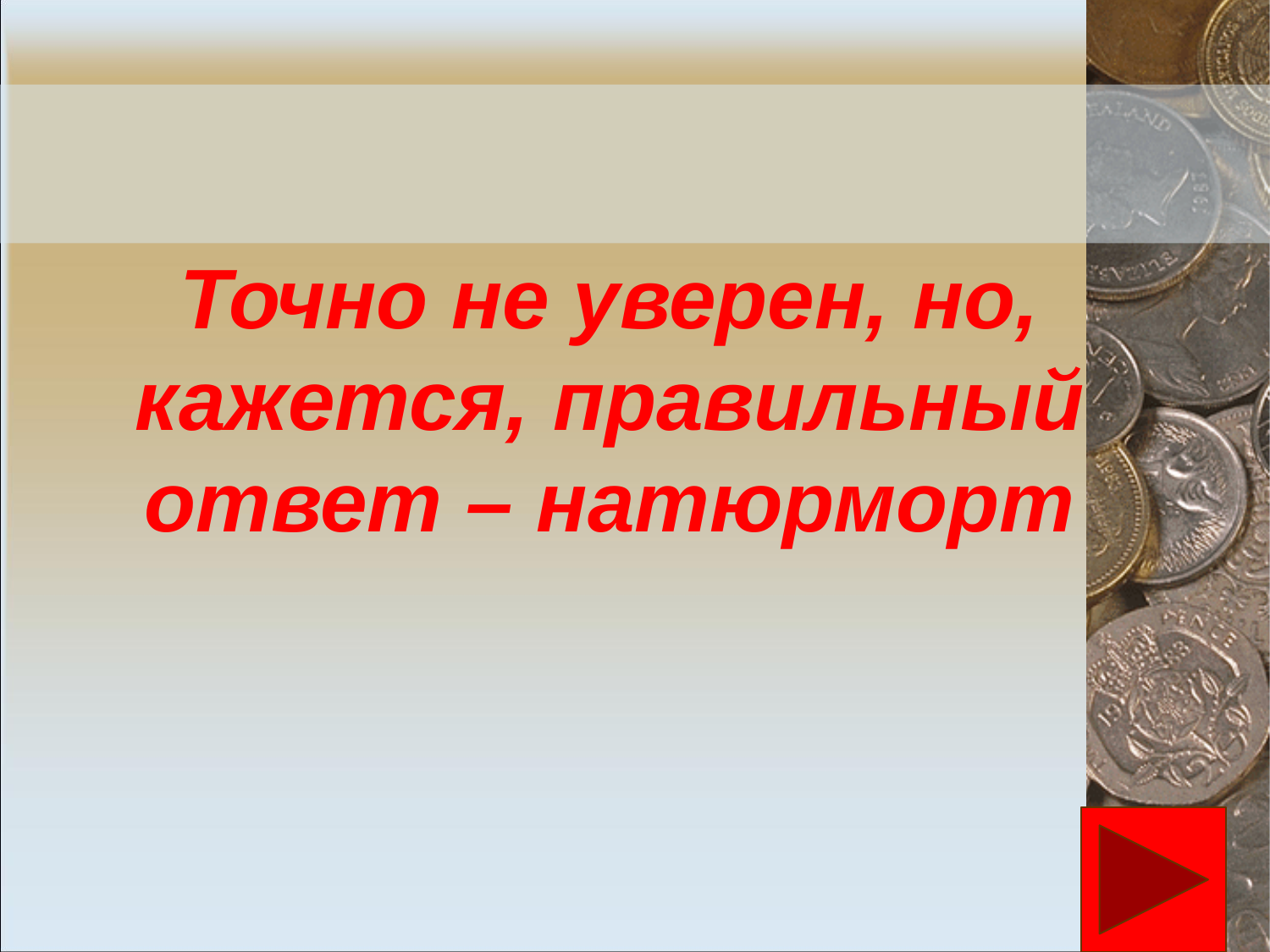

Точно не уверен, но, кажется, правильный ответ – натюрморт